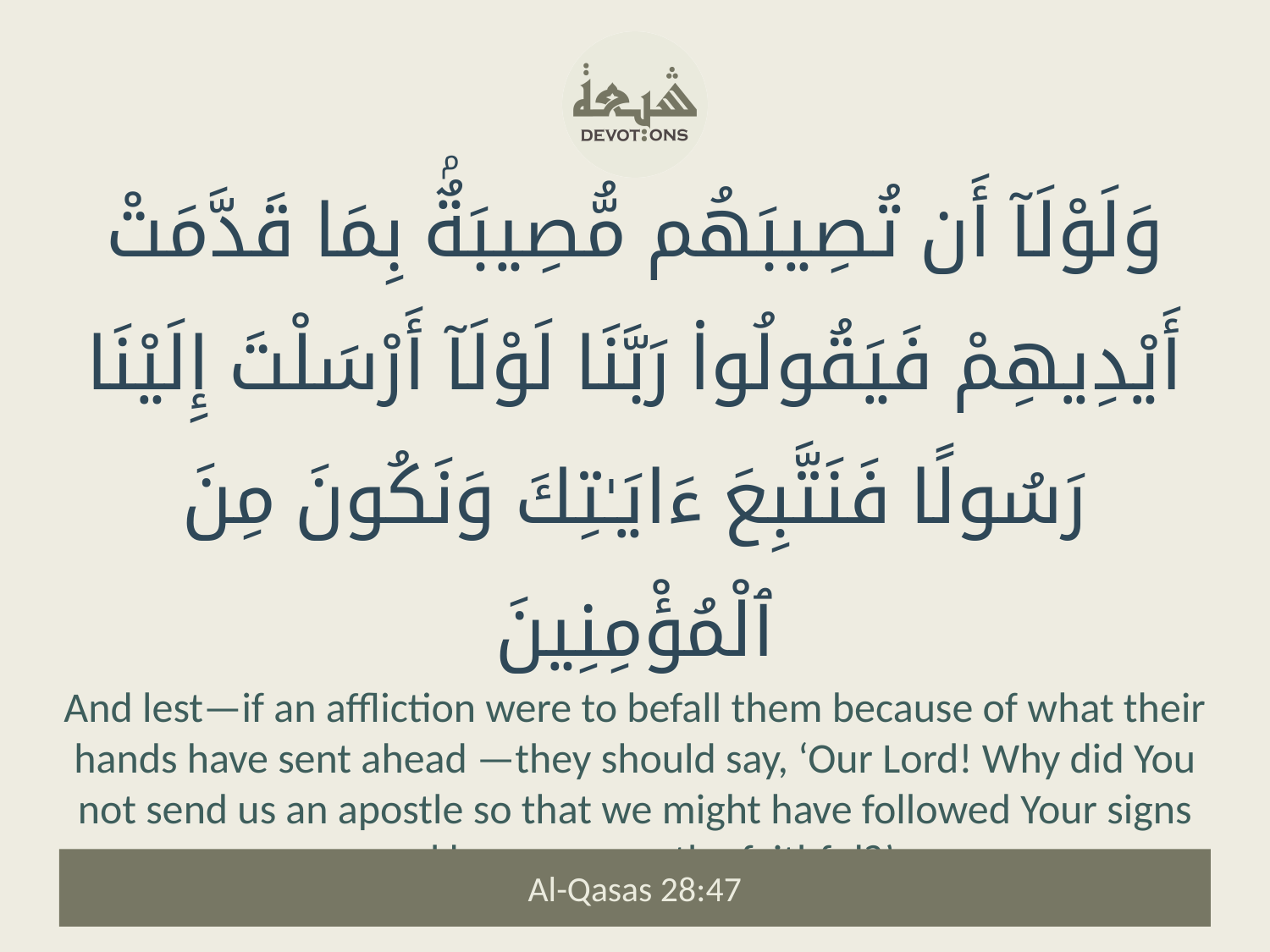

وَلَوْلَآ أَن تُصِيبَهُم مُّصِيبَةٌۢ بِمَا قَدَّمَتْ أَيْدِيهِمْ فَيَقُولُوا۟ رَبَّنَا لَوْلَآ أَرْسَلْتَ إِلَيْنَا رَسُولًا فَنَتَّبِعَ ءَايَـٰتِكَ وَنَكُونَ مِنَ ٱلْمُؤْمِنِينَ
And lest—if an affliction were to befall them because of what their hands have sent ahead —they should say, ‘Our Lord! Why did You not send us an apostle so that we might have followed Your signs and been among the faithful?’
Al-Qasas 28:47